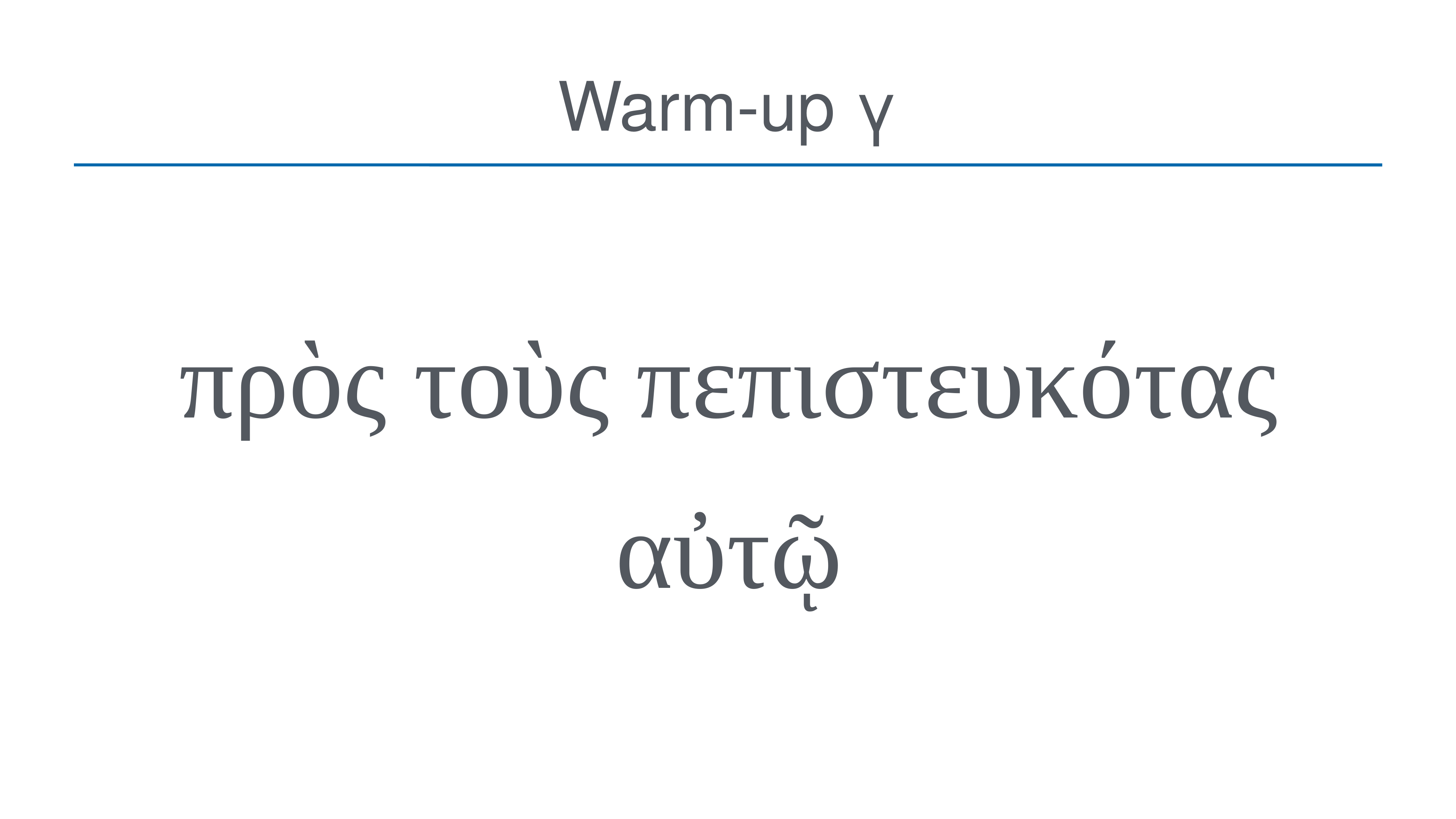

# Warm-up γ
πρὸς τοὺς πεπιστευκότας αὐτῷ